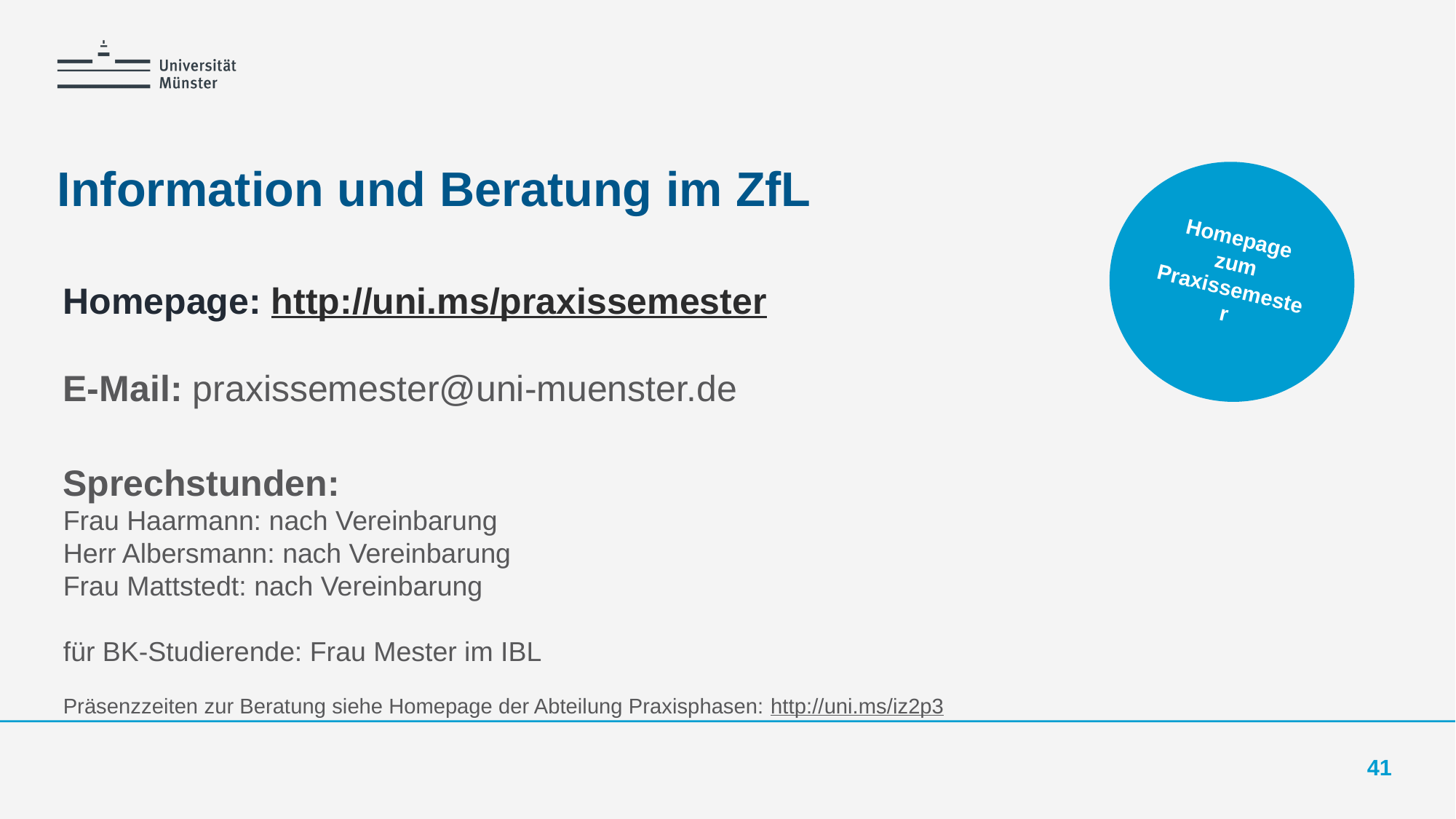

# Information und Beratung im ZfL
Homepage
zum Praxissemester
Homepage: http://uni.ms/praxissemester
E-Mail: praxissemester@uni-muenster.de
Sprechstunden:
Frau Haarmann: nach Vereinbarung
Herr Albersmann: nach Vereinbarung
Frau Mattstedt: nach Vereinbarung

für BK-Studierende: Frau Mester im IBL
Präsenzzeiten zur Beratung siehe Homepage der Abteilung Praxisphasen: http://uni.ms/iz2p3

41